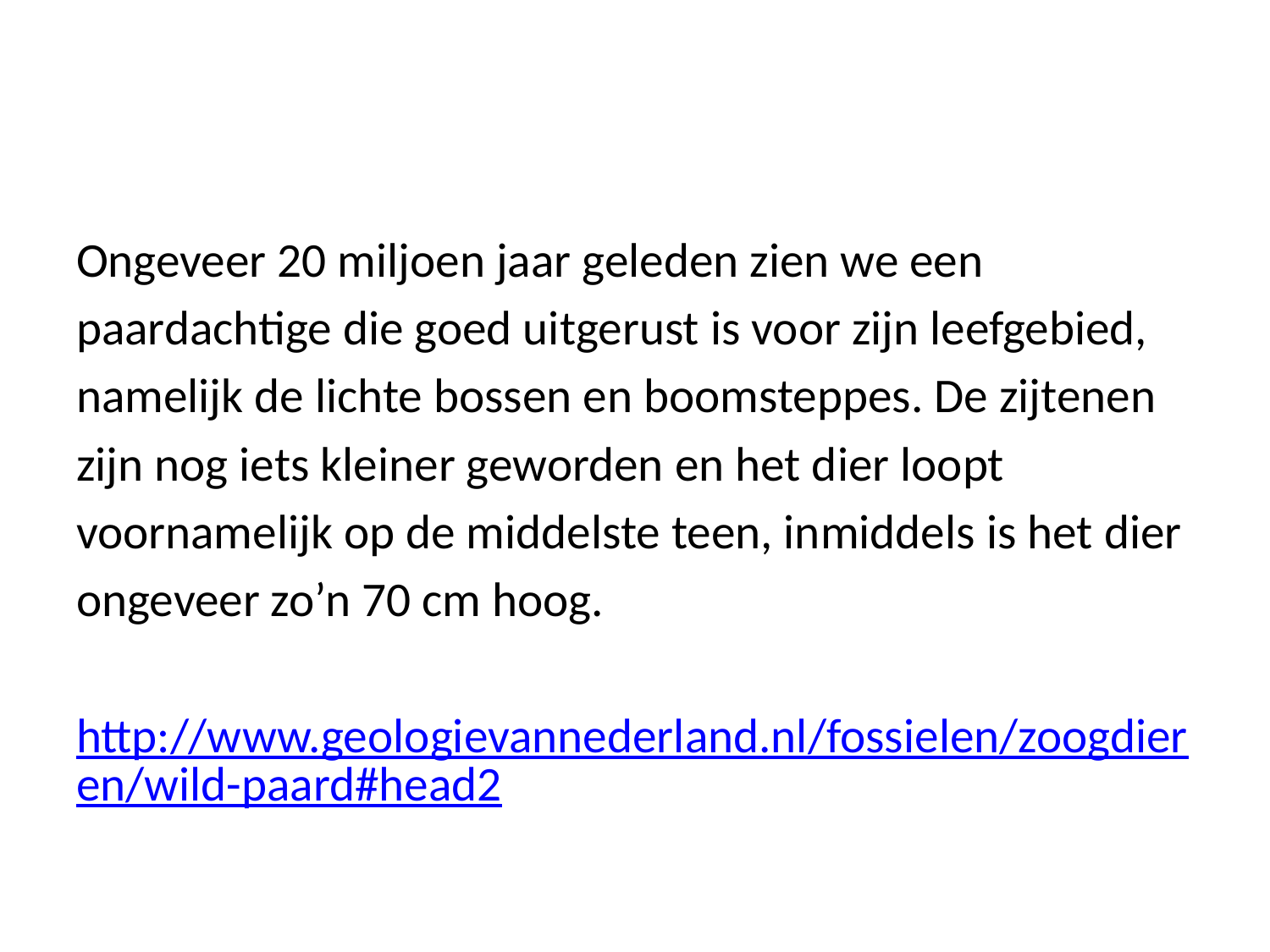

Ongeveer 20 miljoen jaar geleden zien we een
paardachtige die goed uitgerust is voor zijn leefgebied,
namelijk de lichte bossen en boomsteppes. De zijtenen
zijn nog iets kleiner geworden en het dier loopt
voornamelijk op de middelste teen, inmiddels is het dier
ongeveer zo’n 70 cm hoog.

http://www.geologievannederland.nl/fossielen/zoogdieren/wild-paard#head2